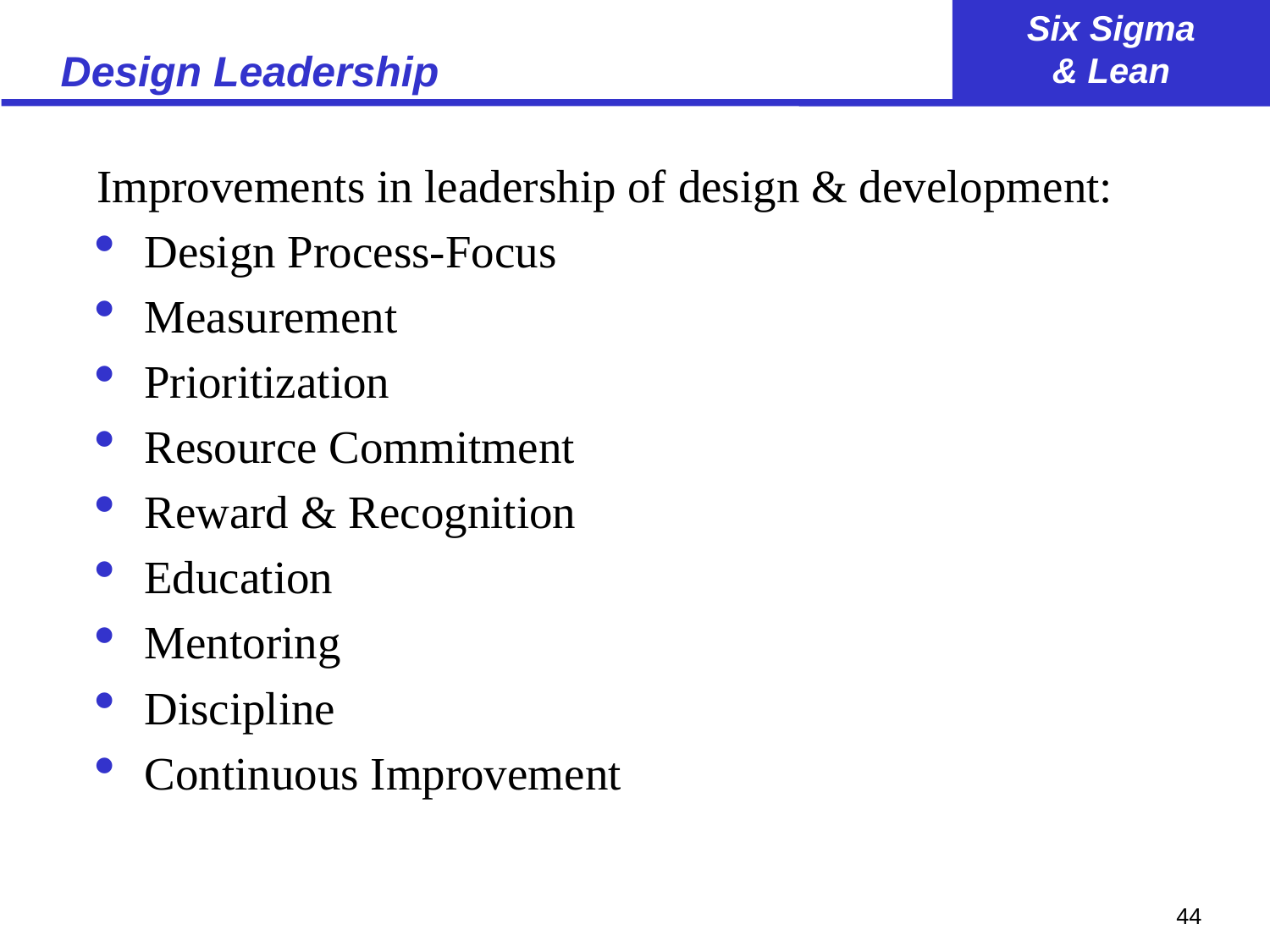

# Design Leadership
Improvements in leadership of design & development:
Design Process-Focus
Measurement
Prioritization
Resource Commitment
Reward & Recognition
Education
Mentoring
Discipline
Continuous Improvement